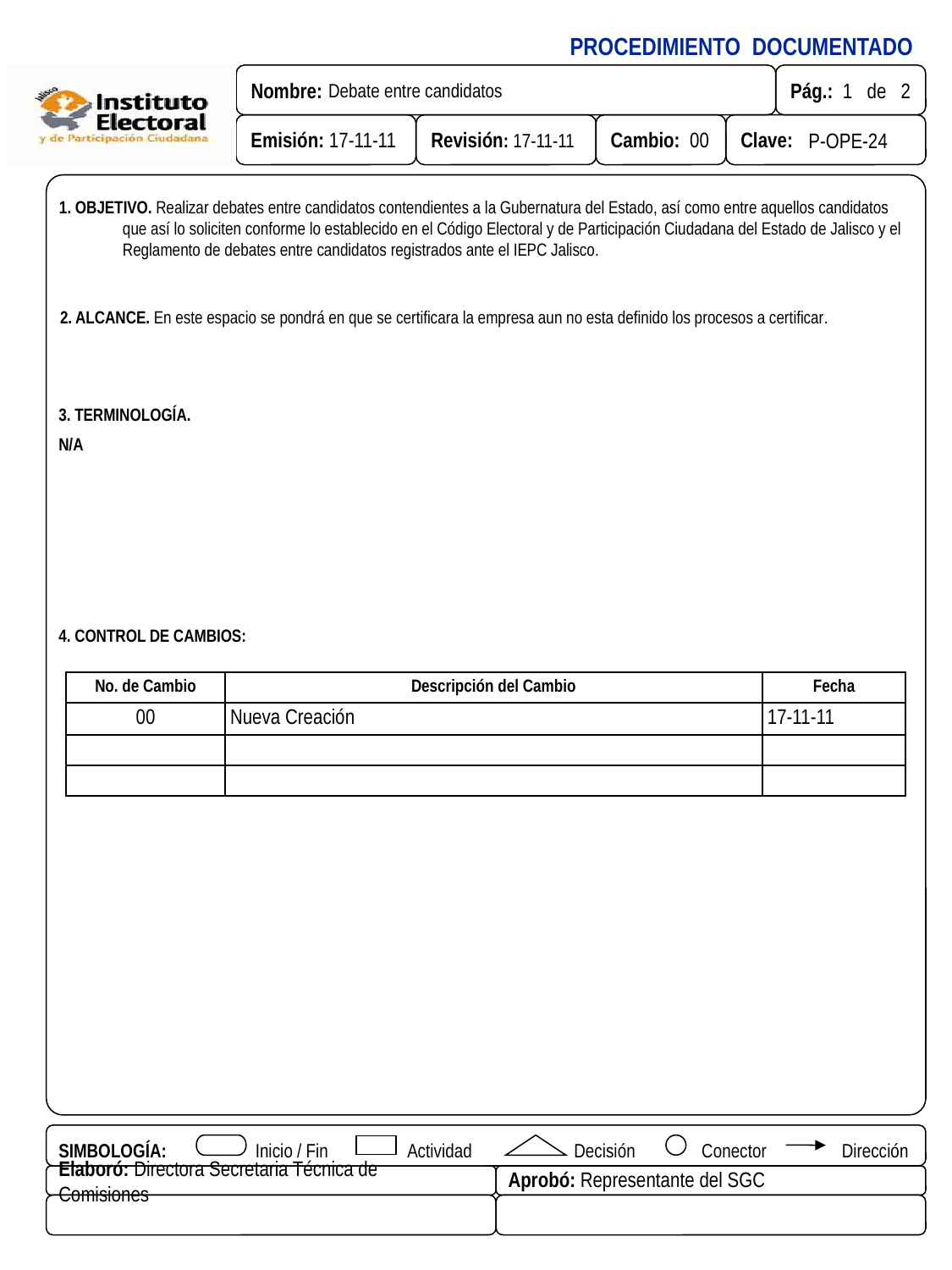

1. OBJETIVO. Realizar debates entre candidatos contendientes a la Gubernatura del Estado, así como entre aquellos candidatos que así lo soliciten conforme lo establecido en el Código Electoral y de Participación Ciudadana del Estado de Jalisco y el Reglamento de debates entre candidatos registrados ante el IEPC Jalisco.
2. ALCANCE. En este espacio se pondrá en que se certificara la empresa aun no esta definido los procesos a certificar.
3. TERMINOLOGÍA.
N/A
4. CONTROL DE CAMBIOS:
| No. de Cambio | Descripción del Cambio | Fecha |
| --- | --- | --- |
| 00 | Nueva Creación | 17-11-11 |
|  |  |  |
|  |  |  |